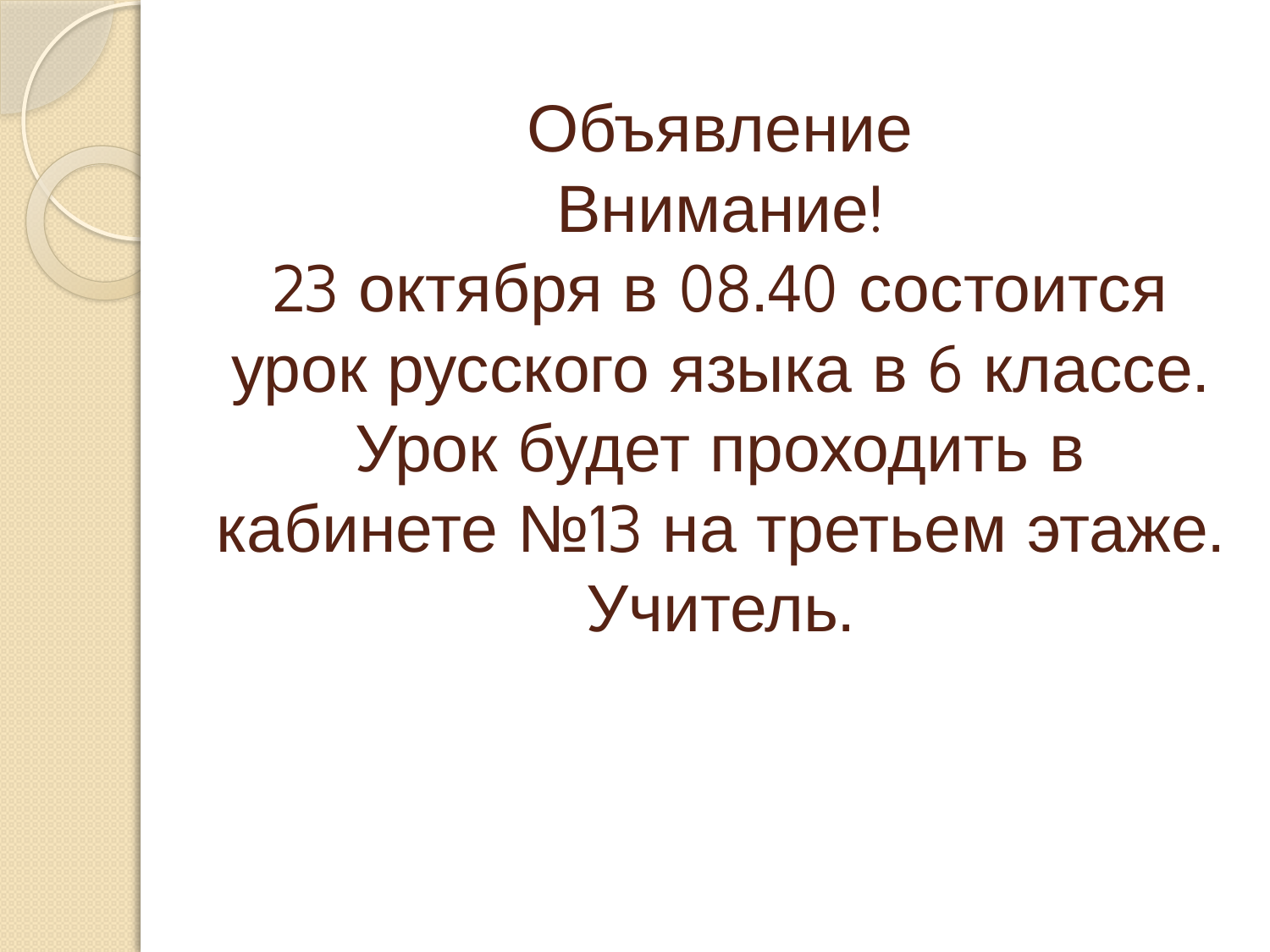

# Объявление Внимание! 23 октября в 08.40 состоится урок русского языка в 6 классе. Урок будет проходить в кабинете №13 на третьем этаже. Учитель.